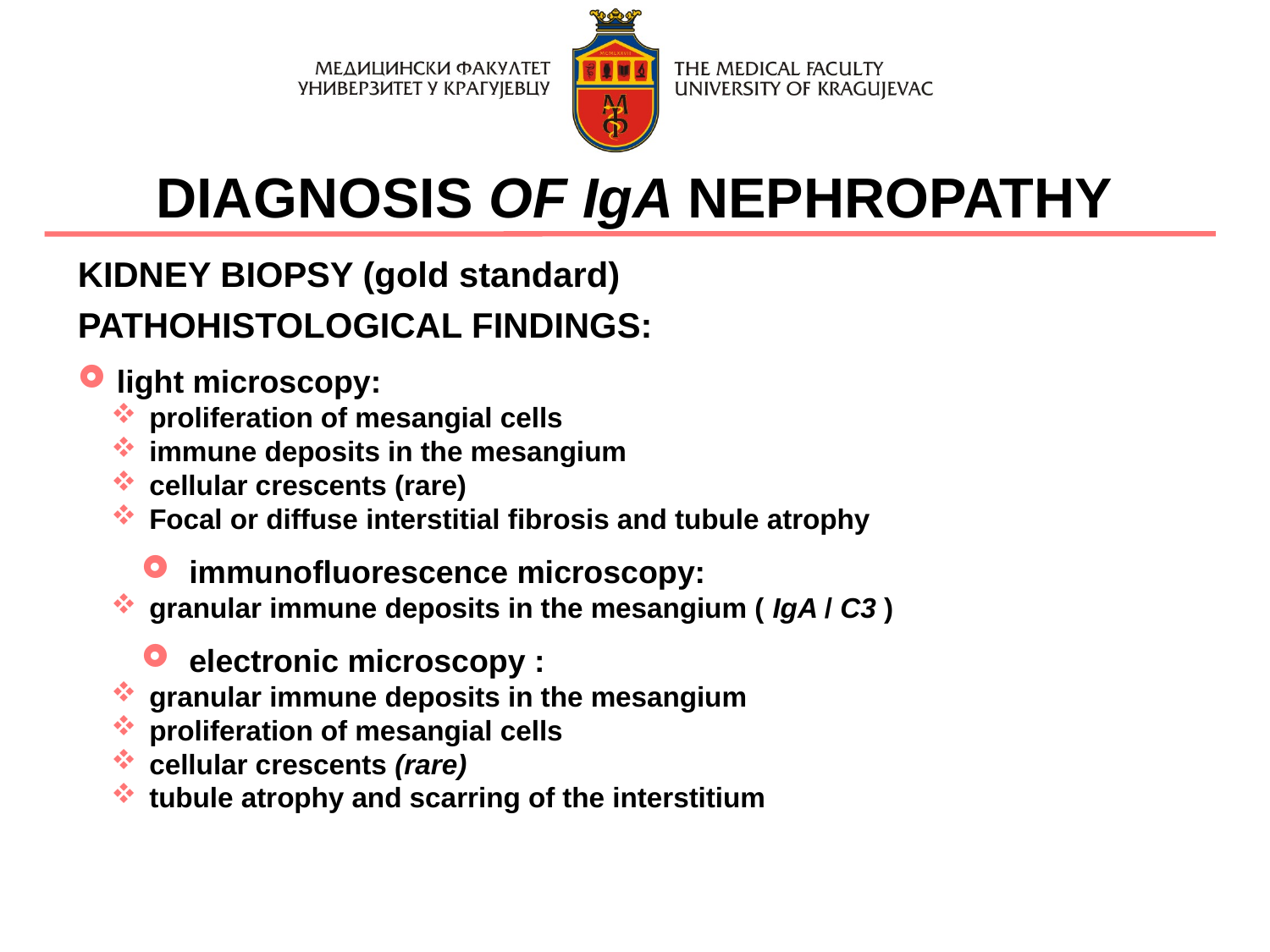

DIAGNOSIS OF IgA NEPHROPATHY

KIDNEY BIOPSY (gold standard)

PATHOHISTOLOGICAL FINDINGS:

 light microscopy:
 proliferation of mesangial cells
 immune deposits in the mesangium
 cellular crescents (rare)
 Focal or diffuse interstitial fibrosis and tubule atrophy

  immunofluorescence microscopy:
 granular immune deposits in the mesangium ( IgA / C3 )

  electronic microscopy :
 granular immune deposits in the mesangium
 proliferation of mesangial cells
 cellular crescents (rare)
 tubule atrophy and scarring of the interstitium